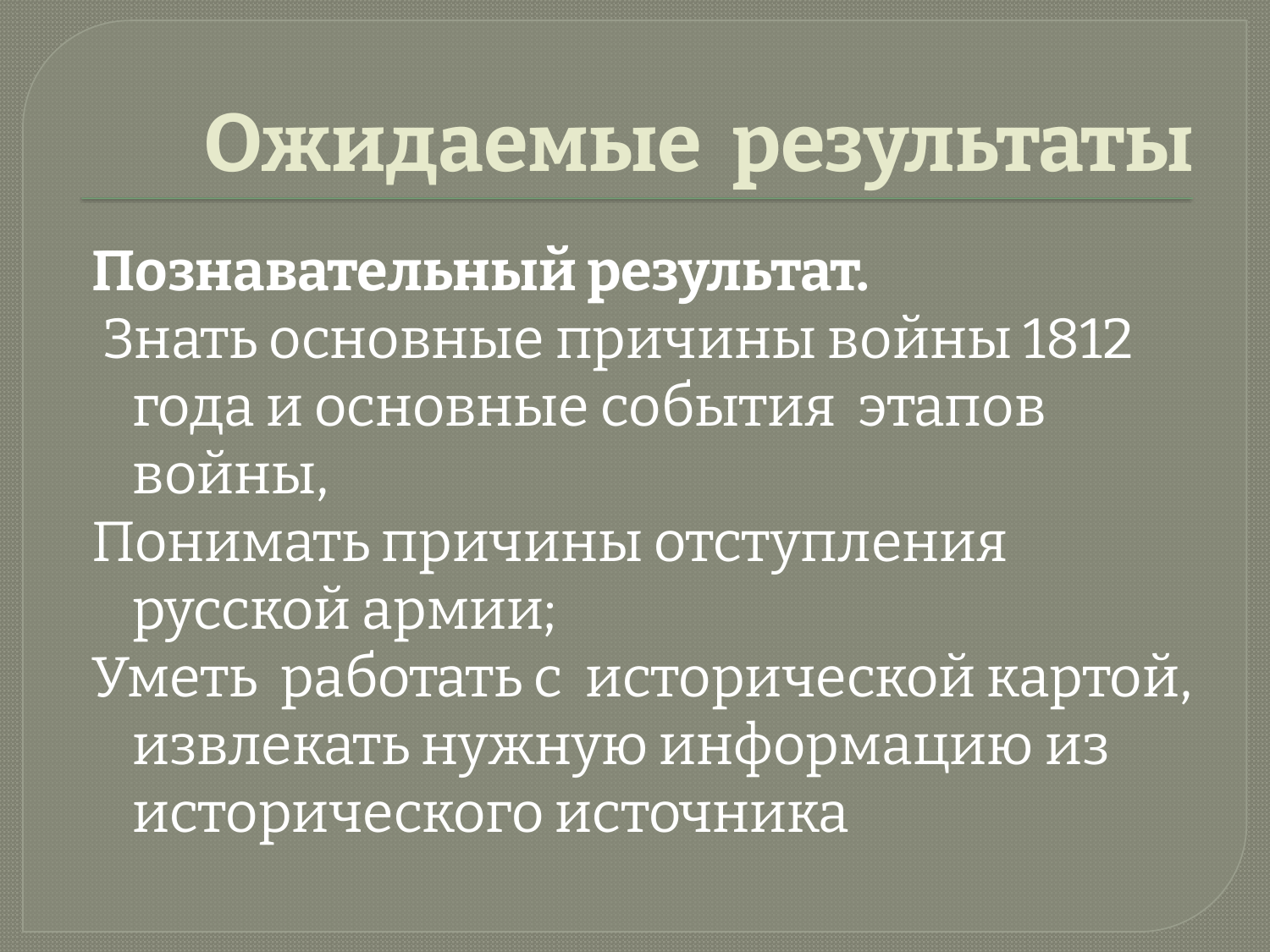

# Ожидаемые  результаты
Познавательный результат.
 Знать основные причины войны 1812 года и основные события  этапов войны,
Понимать причины отступления русской армии;
Уметь  работать с  исторической картой, извлекать нужную информацию из исторического источника